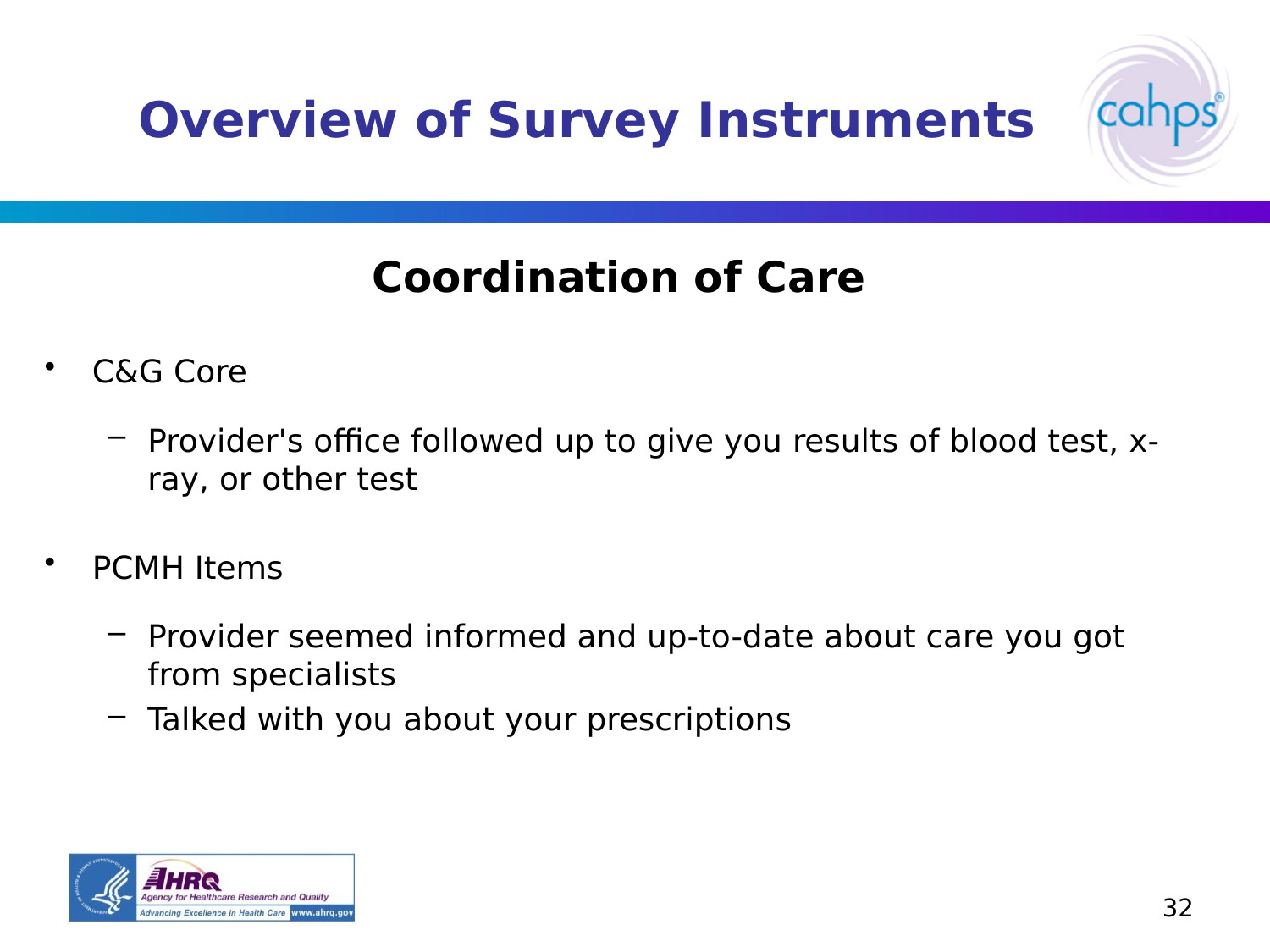

# Overview of Survey Instruments
Coordination of Care

C&G Core

Provider's office followed up to give you results of blood test, x-ray, or other test

PCMH Items

Provider seemed informed and up-to-date about care you got from specialists
Talked with you about your prescriptions

32